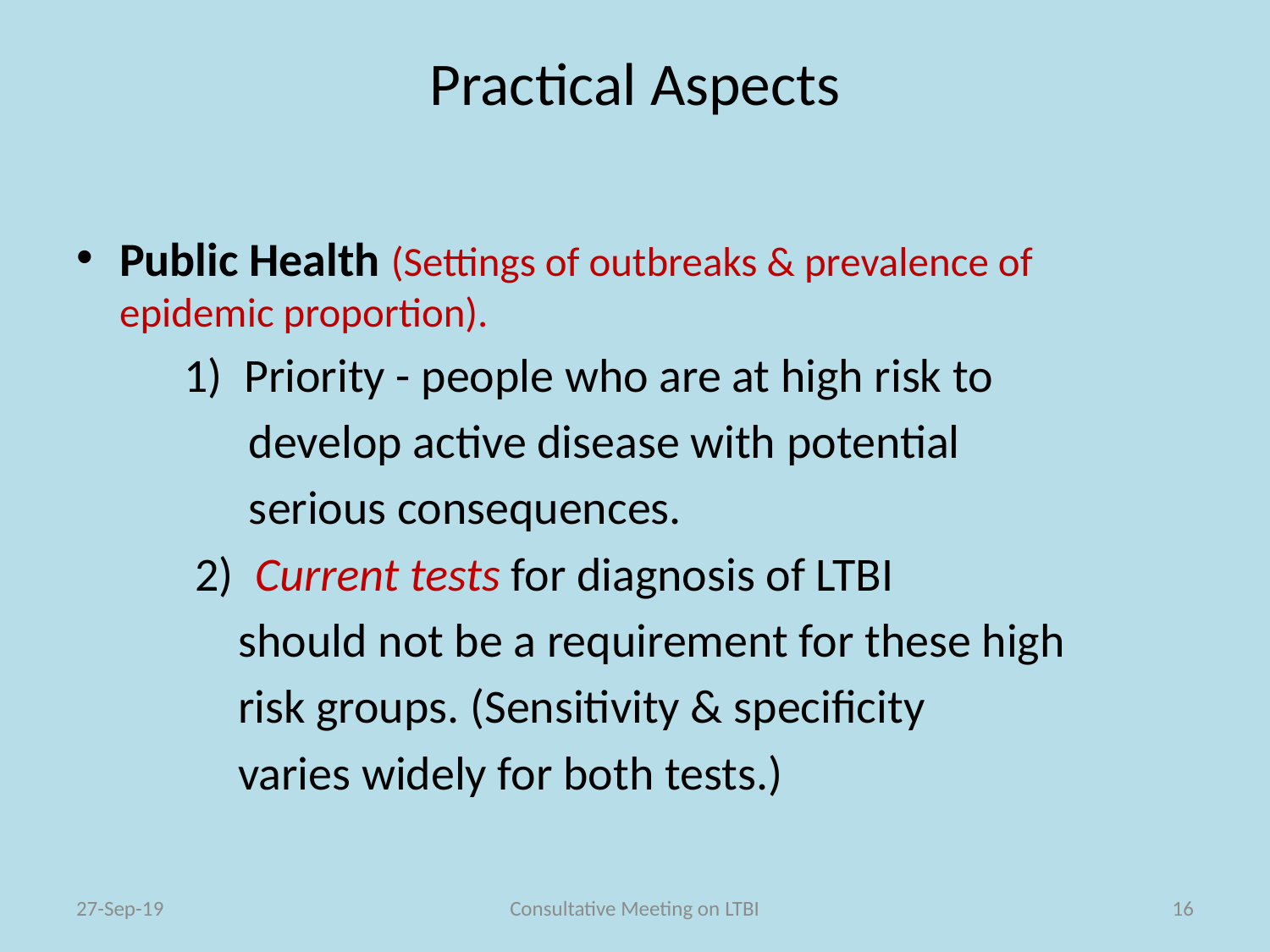

# Practical Aspects
Public Health (Settings of outbreaks & prevalence of epidemic proportion).
          1)  Priority - people who are at high risk to
                develop active disease with potential
                serious consequences.
           2)  Current tests for diagnosis of LTBI
               should not be a requirement for these high
               risk groups. (Sensitivity & specificity
               varies widely for both tests.)

27-Sep-19
Consultative Meeting on LTBI
16